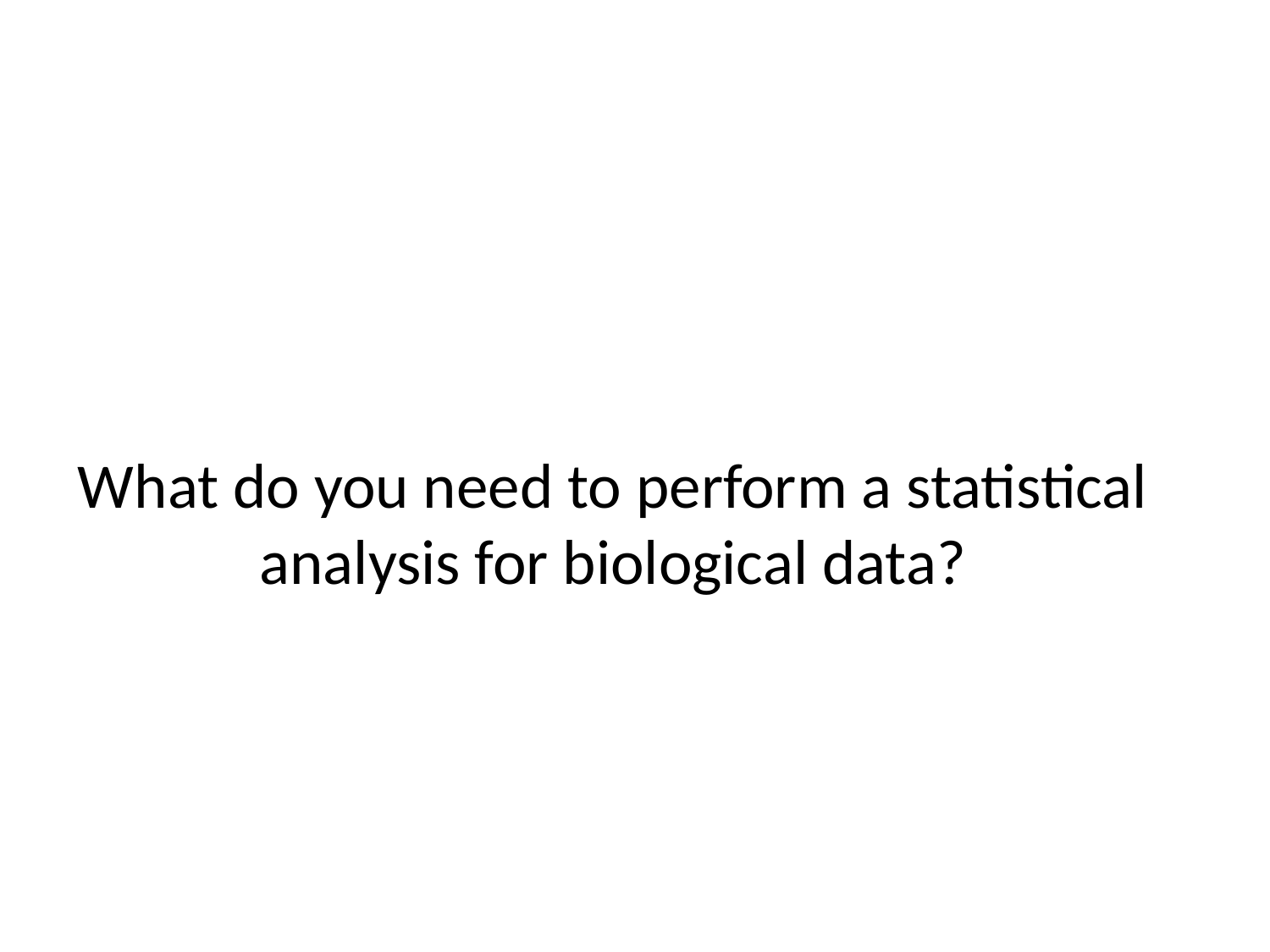

What do you need to perform a statistical analysis for biological data?